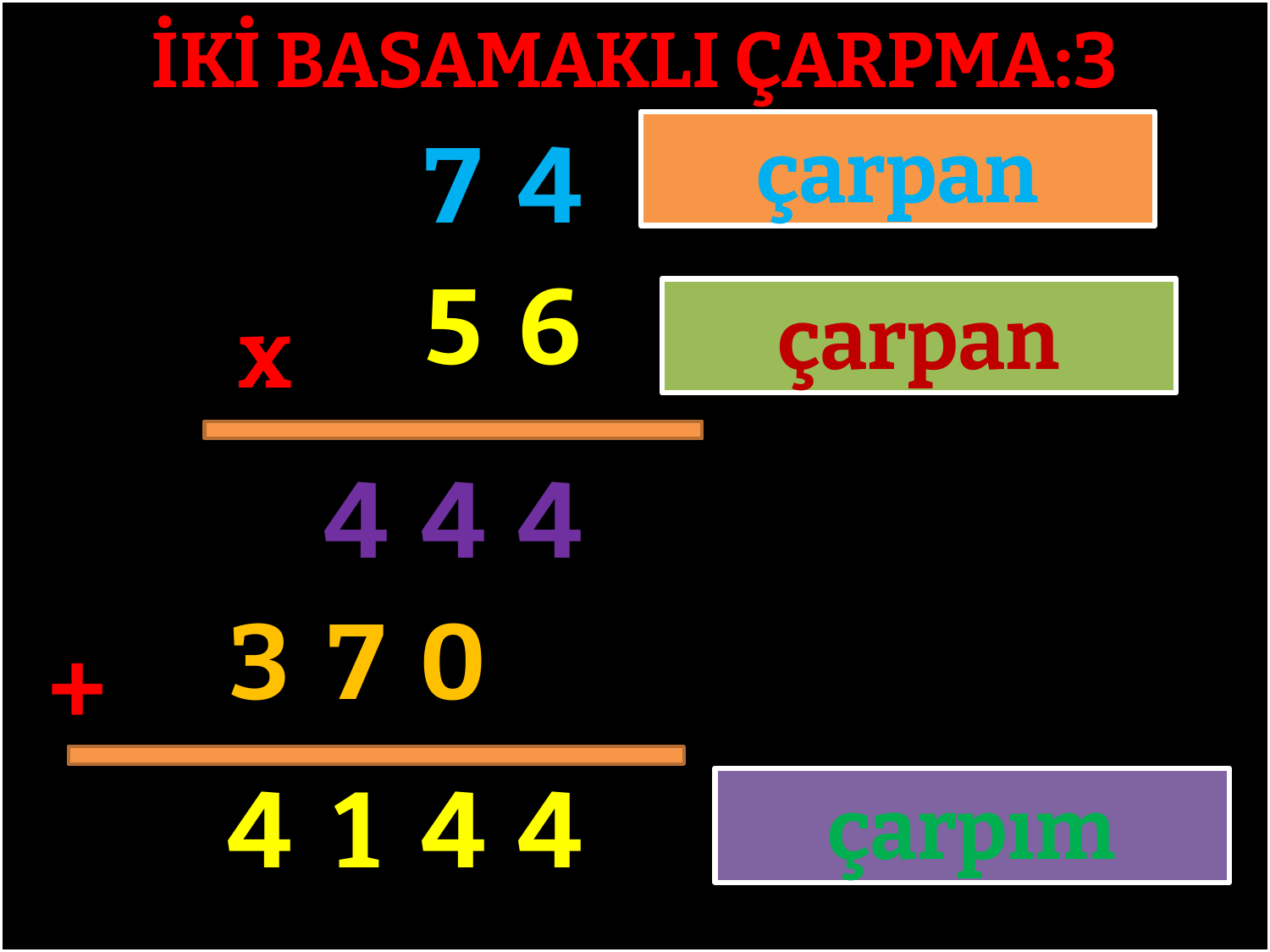

İKİ BASAMAKLI ÇARPMA:3
4
7
çarpan
5
6
çarpan
x
#

4
4
4
3
7
0
+

4
1
4
4
çarpım